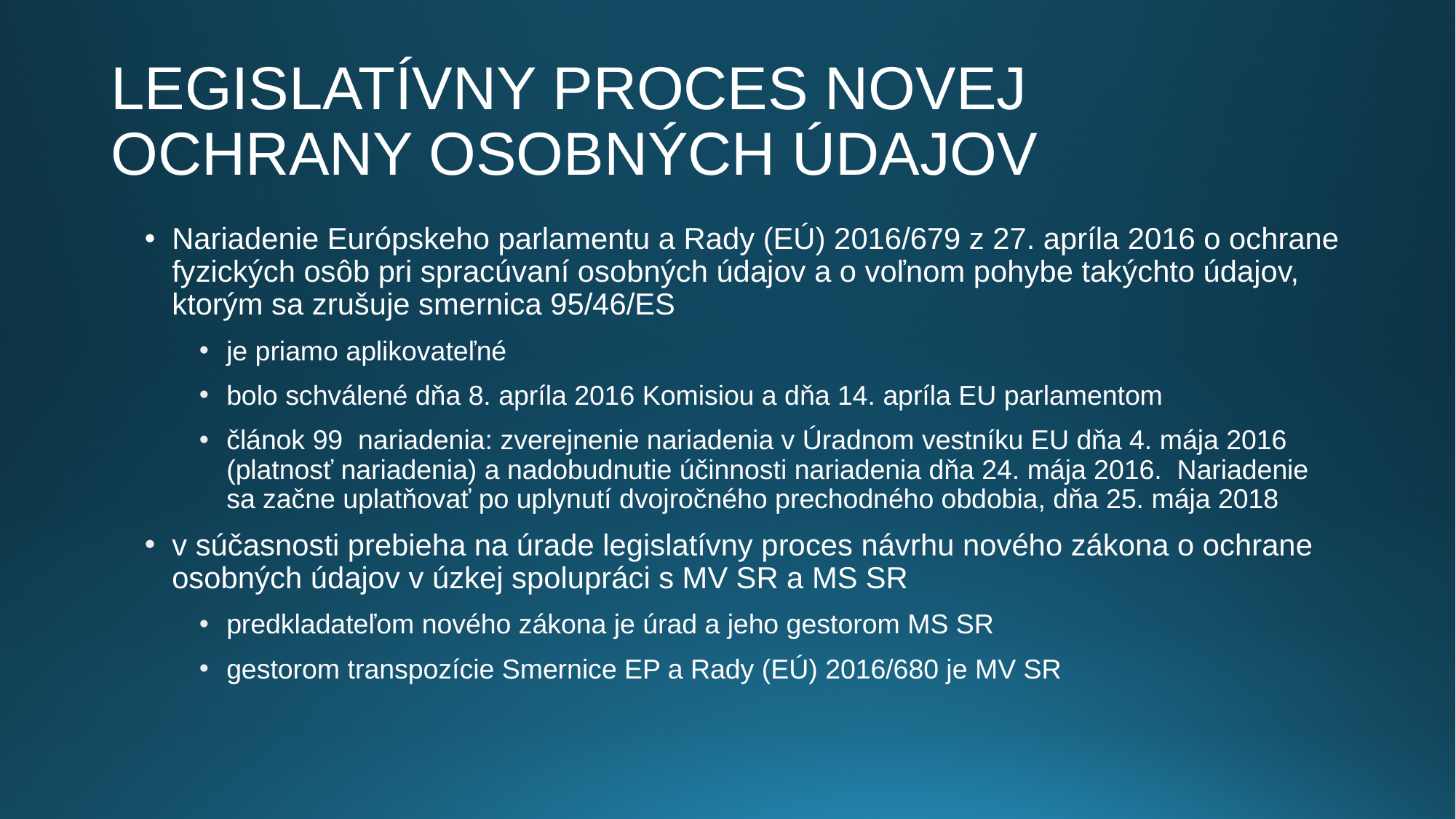

# Legislatívny proces novej ochrany osobných údajov
Nariadenie Európskeho parlamentu a Rady (EÚ) 2016/679 z 27. apríla 2016 o ochrane fyzických osôb pri spracúvaní osobných údajov a o voľnom pohybe takýchto údajov, ktorým sa zrušuje smernica 95/46/ES
je priamo aplikovateľné
bolo schválené dňa 8. apríla 2016 Komisiou a dňa 14. apríla EU parlamentom
článok 99  nariadenia: zverejnenie nariadenia v Úradnom vestníku EU dňa 4. mája 2016 (platnosť nariadenia) a nadobudnutie účinnosti nariadenia dňa 24. mája 2016.  Nariadenie sa začne uplatňovať po uplynutí dvojročného prechodného obdobia, dňa 25. mája 2018
v súčasnosti prebieha na úrade legislatívny proces návrhu nového zákona o ochrane osobných údajov v úzkej spolupráci s MV SR a MS SR
predkladateľom nového zákona je úrad a jeho gestorom MS SR
gestorom transpozície Smernice EP a Rady (EÚ) 2016/680 je MV SR